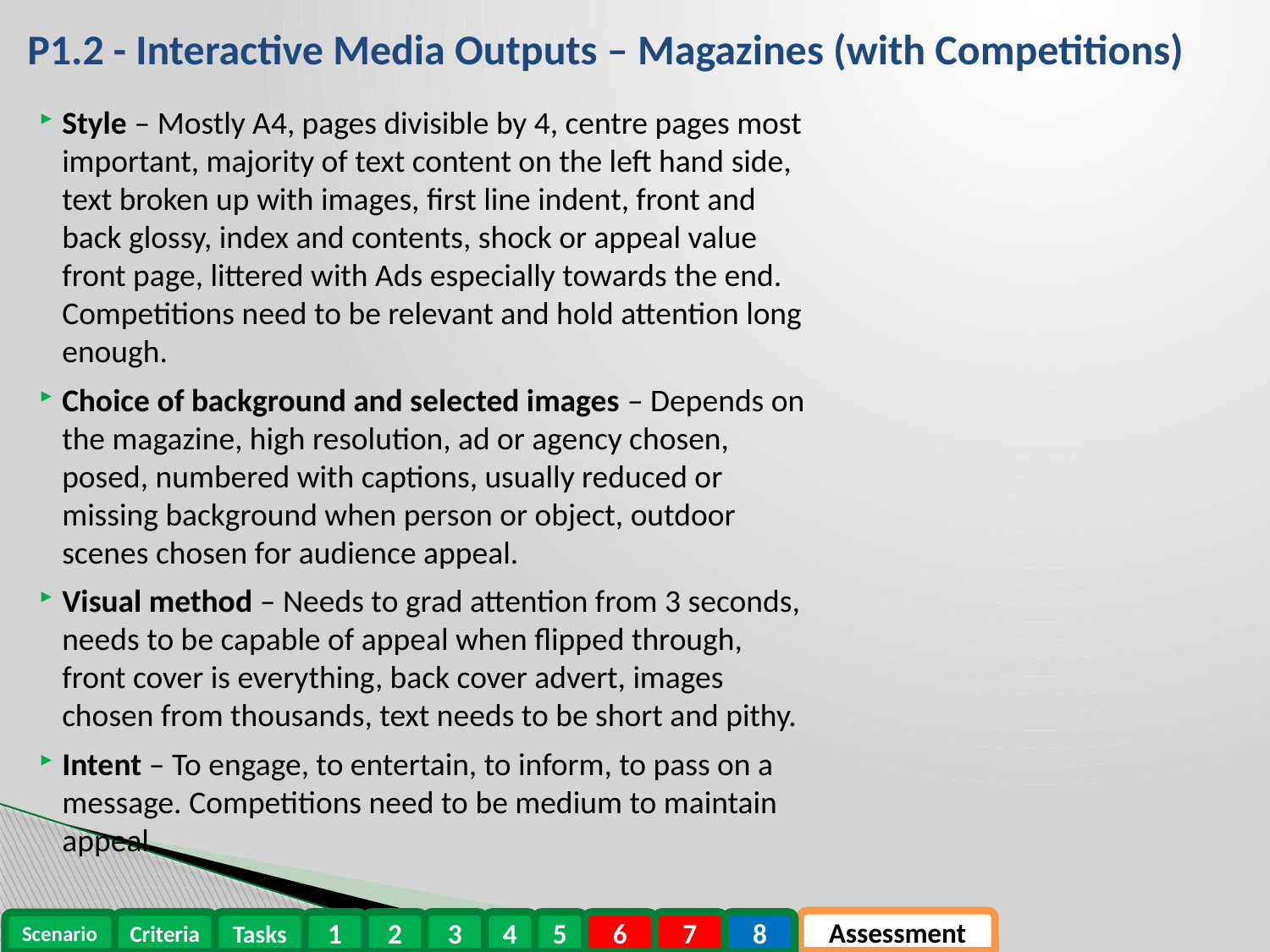

# P1.2 - Interactive Media Outputs – Magazines (with Competitions)
Style – Mostly A4, pages divisible by 4, centre pages most important, majority of text content on the left hand side, text broken up with images, first line indent, front and back glossy, index and contents, shock or appeal value front page, littered with Ads especially towards the end. Competitions need to be relevant and hold attention long enough.
Choice of background and selected images – Depends on the magazine, high resolution, ad or agency chosen, posed, numbered with captions, usually reduced or missing background when person or object, outdoor scenes chosen for audience appeal.
Visual method – Needs to grad attention from 3 seconds, needs to be capable of appeal when flipped through, front cover is everything, back cover advert, images chosen from thousands, text needs to be short and pithy.
Intent – To engage, to entertain, to inform, to pass on a message. Competitions need to be medium to maintain appeal.